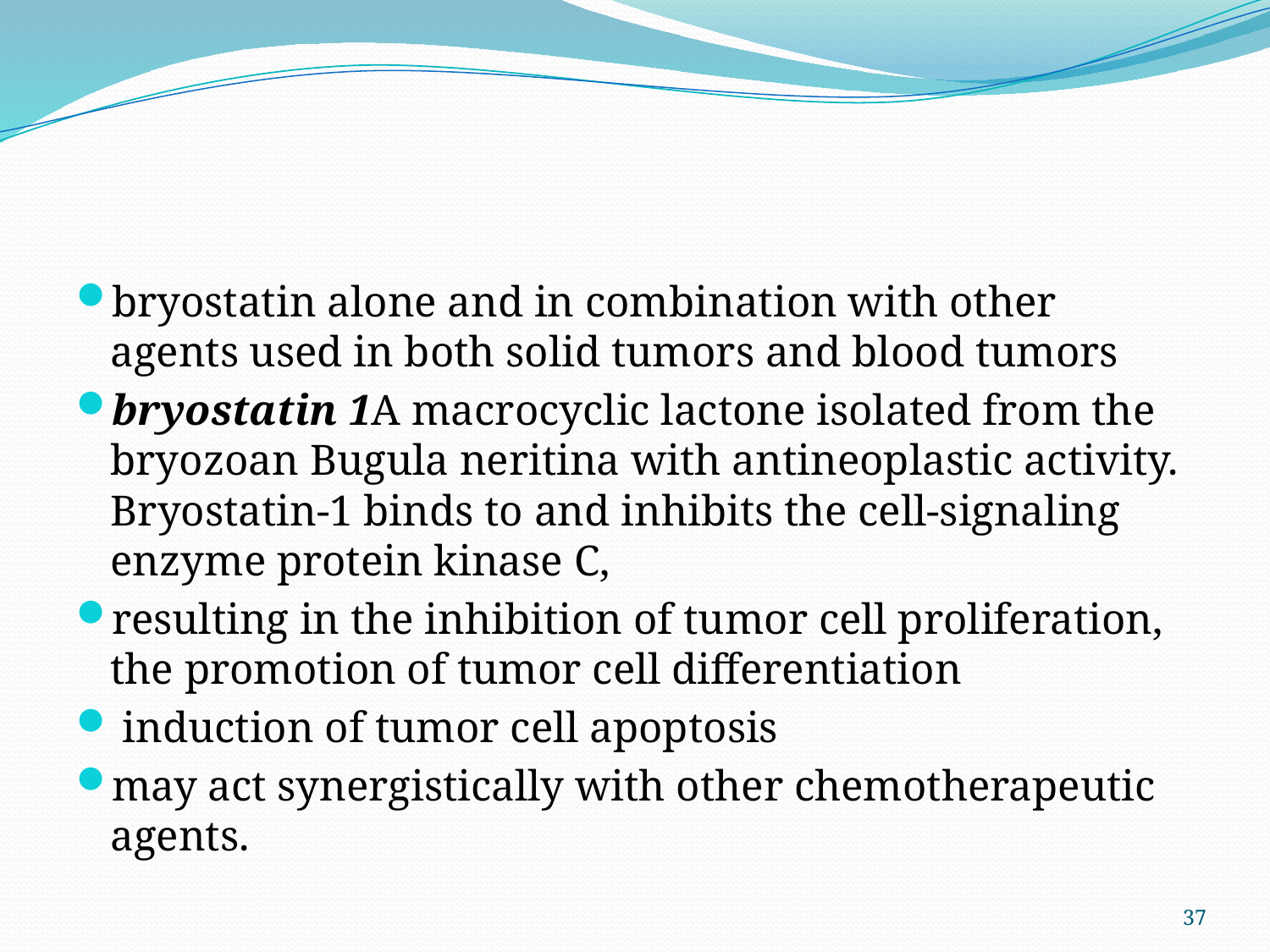

#
bryostatin alone and in combination with other agents used in both solid tumors and blood tumors
bryostatin 1A macrocyclic lactone isolated from the bryozoan Bugula neritina with antineoplastic activity. Bryostatin-1 binds to and inhibits the cell-signaling enzyme protein kinase C,
resulting in the inhibition of tumor cell proliferation, the promotion of tumor cell differentiation
 induction of tumor cell apoptosis
may act synergistically with other chemotherapeutic agents.
37